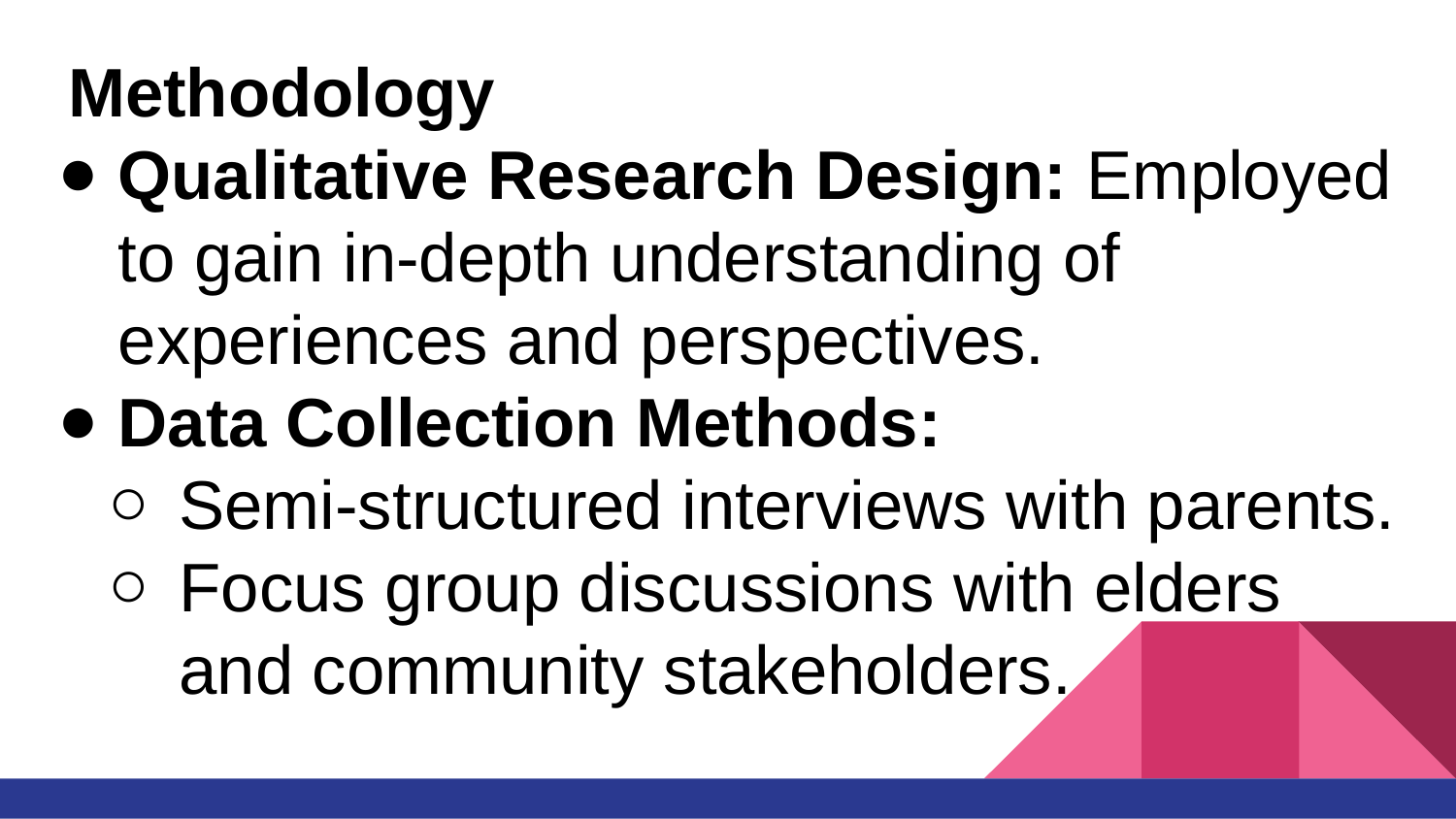

Methodology
Qualitative Research Design: Employed to gain in-depth understanding of experiences and perspectives.
Data Collection Methods:
Semi-structured interviews with parents.
Focus group discussions with elders and community stakeholders.